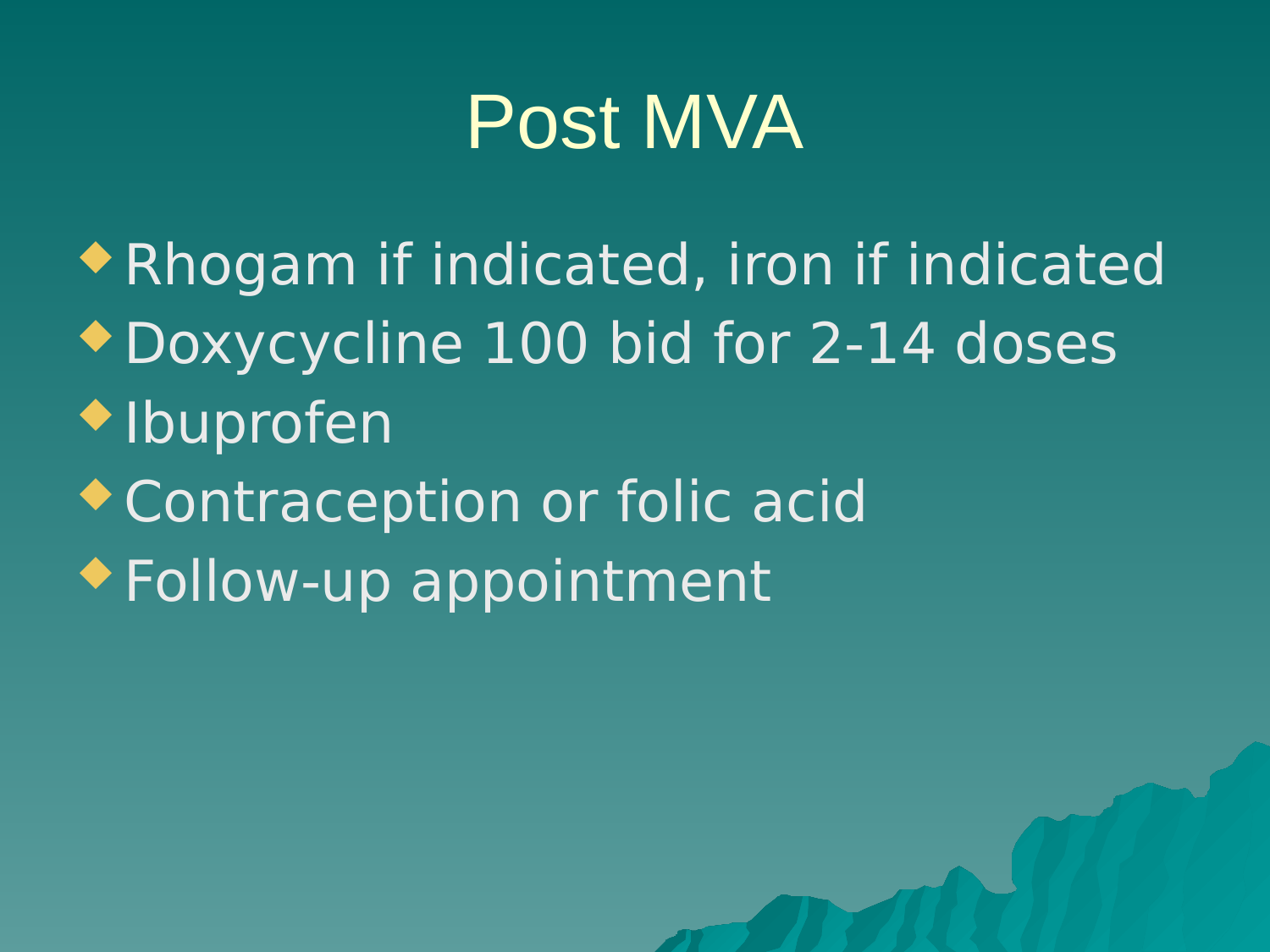

# Post MVA
Rhogam if indicated, iron if indicated
Doxycycline 100 bid for 2-14 doses
Ibuprofen
Contraception or folic acid
Follow-up appointment